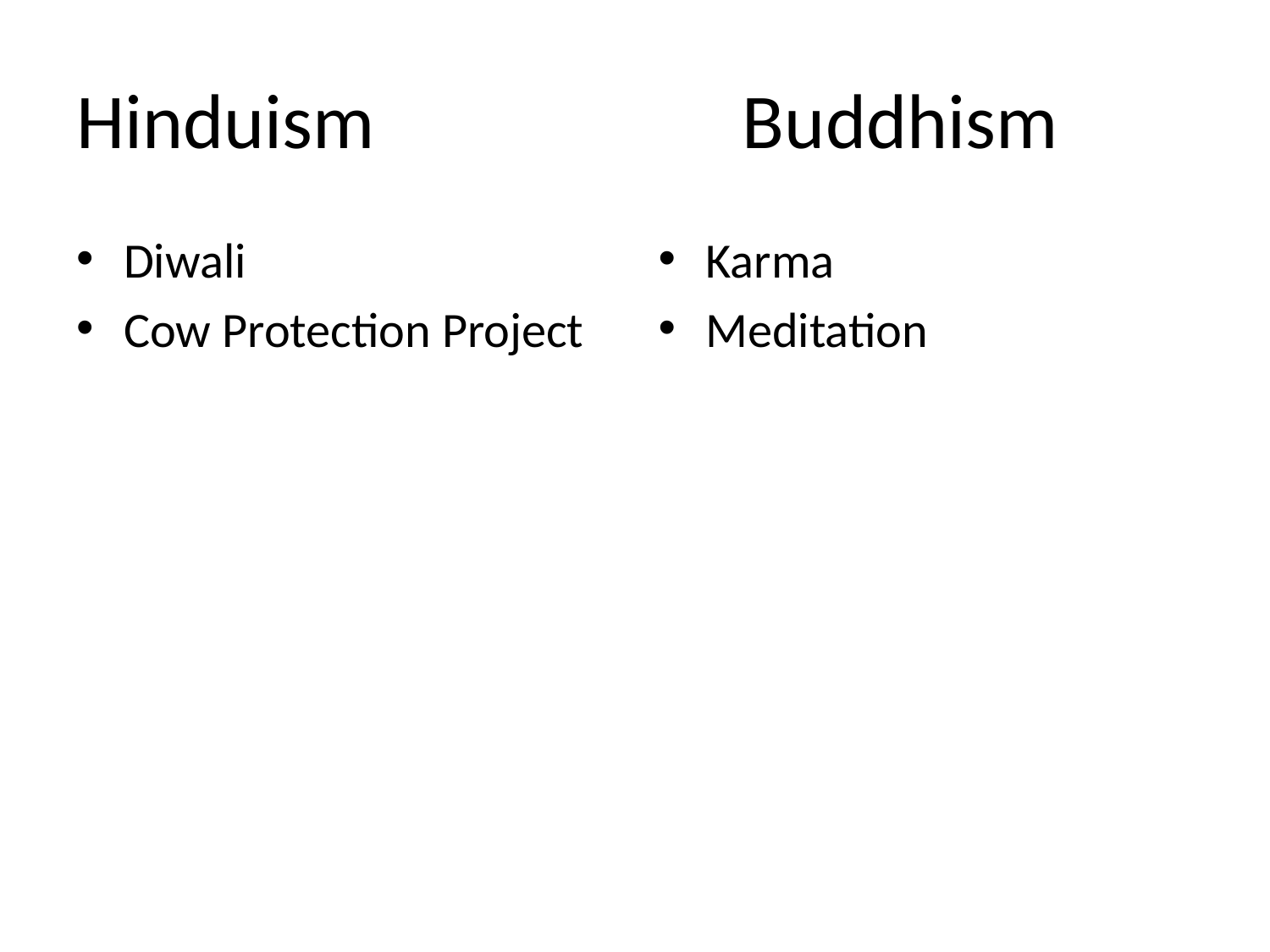

# Hinduism                     Buddhism
Diwali
Cow Protection Project

Karma
Meditation